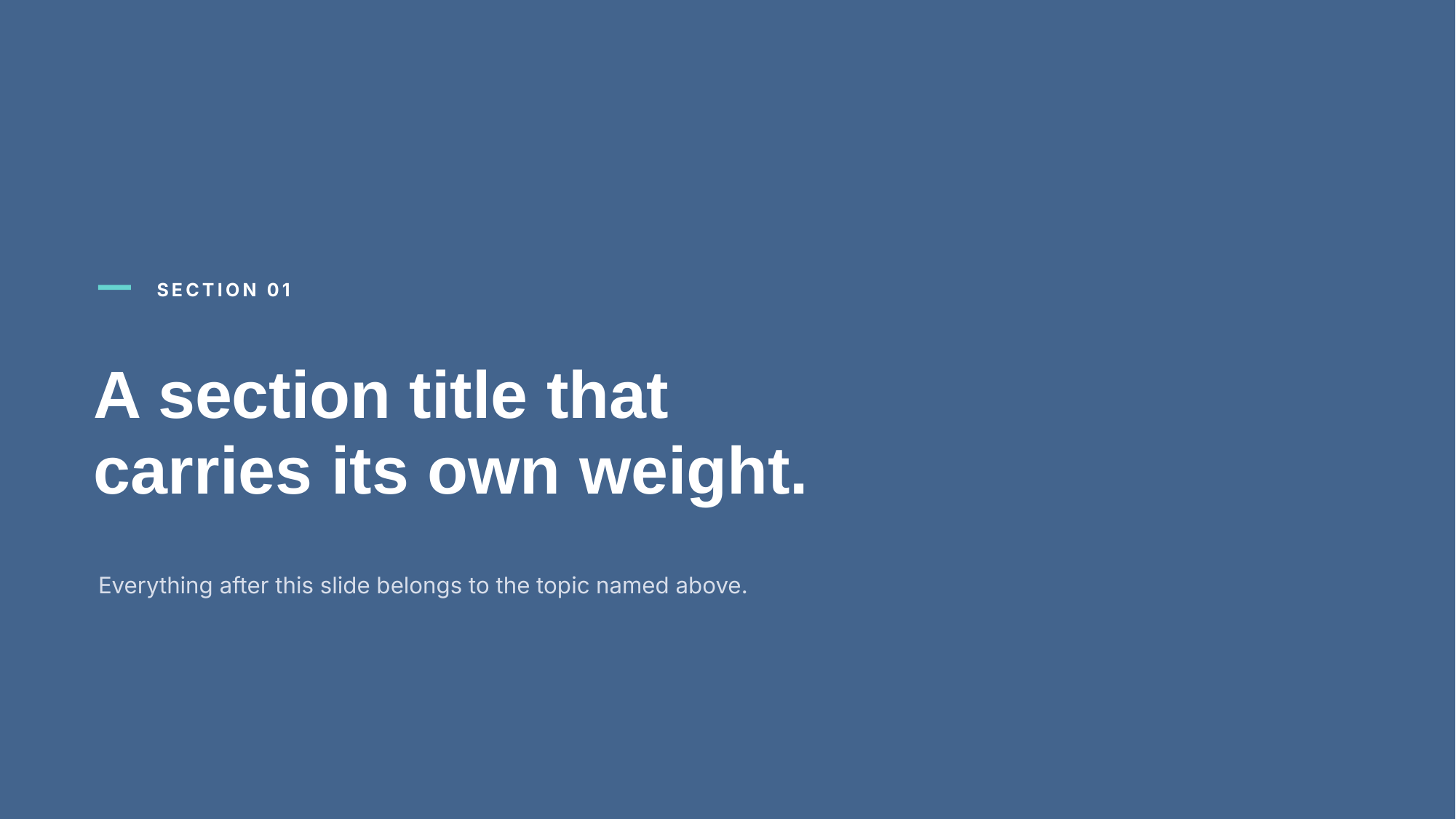

SECTION 01

A section title that
carries its own weight.
Everything after this slide belongs to the topic named above.